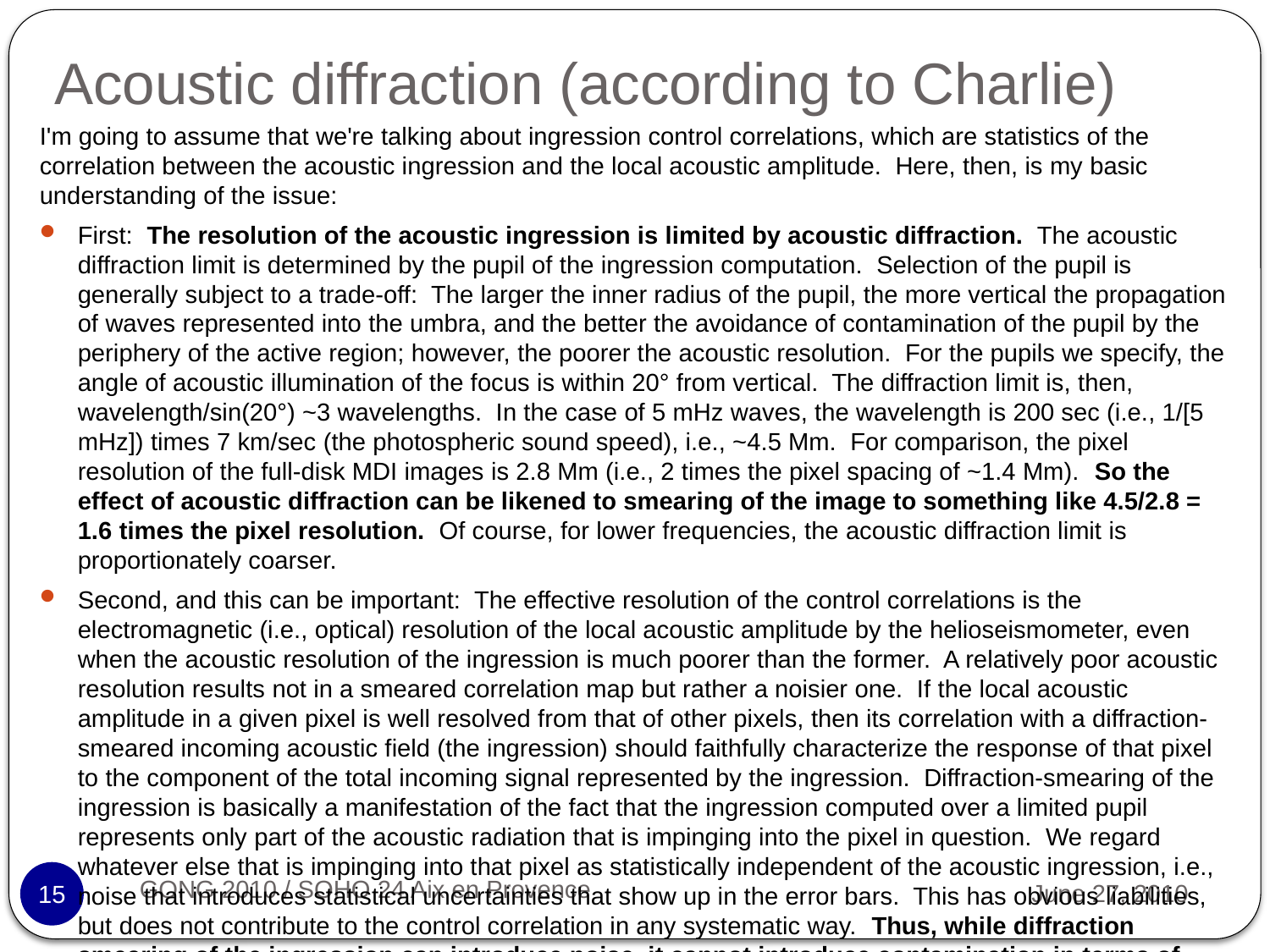

# Acoustic diffraction (according to Charlie)
I'm going to assume that we're talking about ingression control correlations, which are statistics of the correlation between the acoustic ingression and the local acoustic amplitude.  Here, then, is my basic understanding of the issue:
First:  The resolution of the acoustic ingression is limited by acoustic diffraction.  The acoustic diffraction limit is determined by the pupil of the ingression computation.  Selection of the pupil is generally subject to a trade-off:  The larger the inner radius of the pupil, the more vertical the propagation of waves represented into the umbra, and the better the avoidance of contamination of the pupil by the periphery of the active region; however, the poorer the acoustic resolution.  For the pupils we specify, the angle of acoustic illumination of the focus is within 20° from vertical.  The diffraction limit is, then,           wavelength/sin(20°) ~3 wavelengths.  In the case of 5 mHz waves, the wavelength is 200 sec (i.e., 1/[5 mHz]) times 7 km/sec (the photospheric sound speed), i.e., ~4.5 Mm.  For comparison, the pixel resolution of the full-disk MDI images is 2.8 Mm (i.e., 2 times the pixel spacing of ~1.4 Mm).  So the effect of acoustic diffraction can be likened to smearing of the image to something like 4.5/2.8 = 1.6 times the pixel resolution.  Of course, for lower frequencies, the acoustic diffraction limit is proportionately coarser.
Second, and this can be important:  The effective resolution of the control correlations is the electromagnetic (i.e., optical) resolution of the local acoustic amplitude by the helioseismometer, even when the acoustic resolution of the ingression is much poorer than the former.  A relatively poor acoustic resolution results not in a smeared correlation map but rather a noisier one.  If the local acoustic amplitude in a given pixel is well resolved from that of other pixels, then its correlation with a diffraction-smeared incoming acoustic field (the ingression) should faithfully characterize the response of that pixel to the component of the total incoming signal represented by the ingression.  Diffraction-smearing of the ingression is basically a manifestation of the fact that the ingression computed over a limited pupil represents only part of the acoustic radiation that is impinging into the pixel in question.  We regard whatever else that is impinging into that pixel as statistically independent of the acoustic ingression, i.e., noise that introduces statistical uncertainties that show up in the error bars.  This has obvious liabilities, but does not contribute to the control correlation in any systematic way.  Thus, while diffraction smearing of the ingression can introduce noise, it cannot introduce contamination in terms of how other pixels respond to acoustic radiation to which they are exposed.
GONG 2010 / SOHO 24 Aix en Provence
June 27, 2010
15